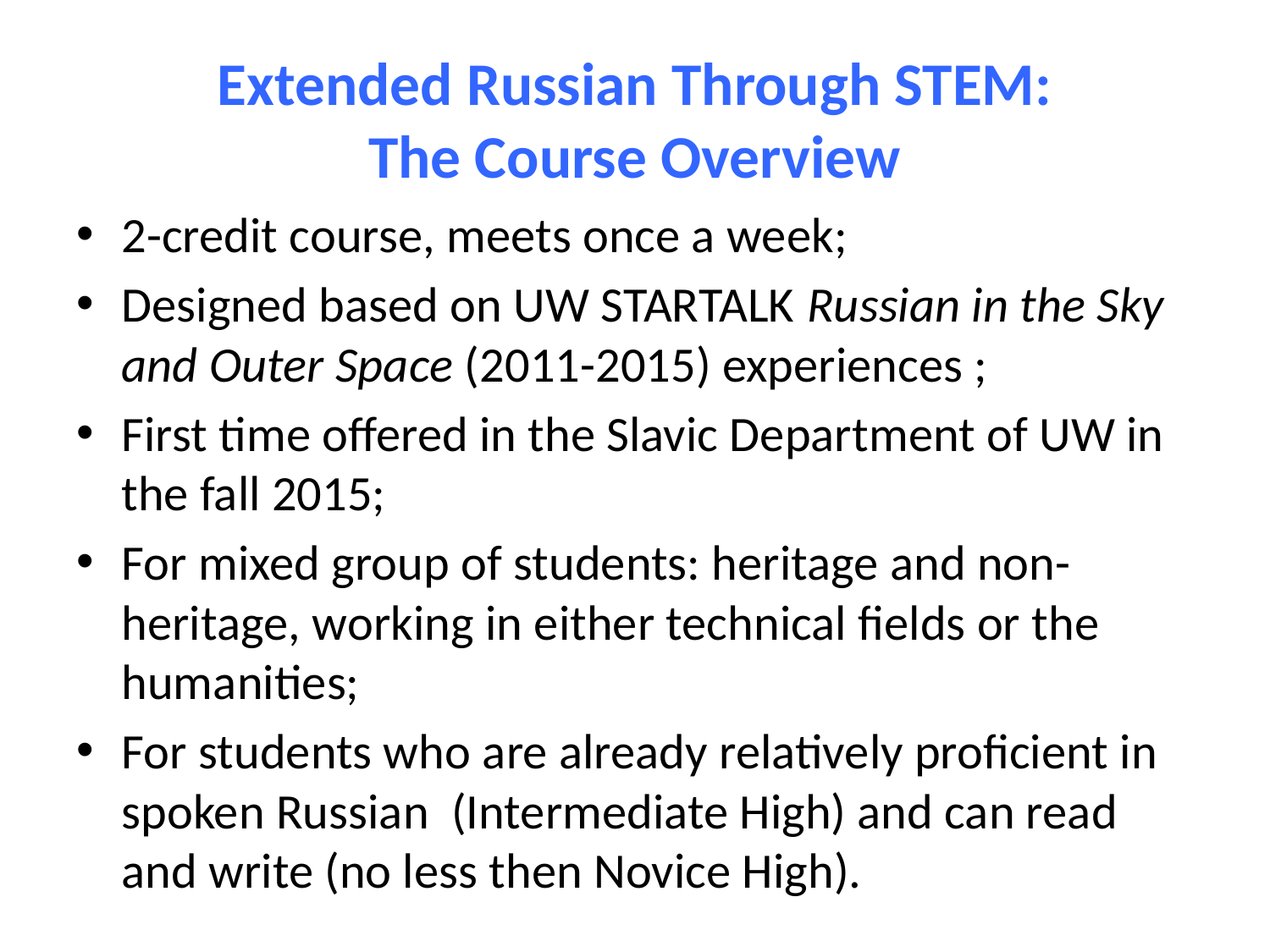

# Extended Russian Through STEM: The Course Overview
2-credit course, meets once a week;
Designed based on UW STARTALK Russian in the Sky and Outer Space (2011-2015) experiences ;
First time offered in the Slavic Department of UW in the fall 2015;
For mixed group of students: heritage and non-heritage, working in either technical fields or the humanities;
For students who are already relatively proficient in spoken Russian  (Intermediate High) and can read and write (no less then Novice High).